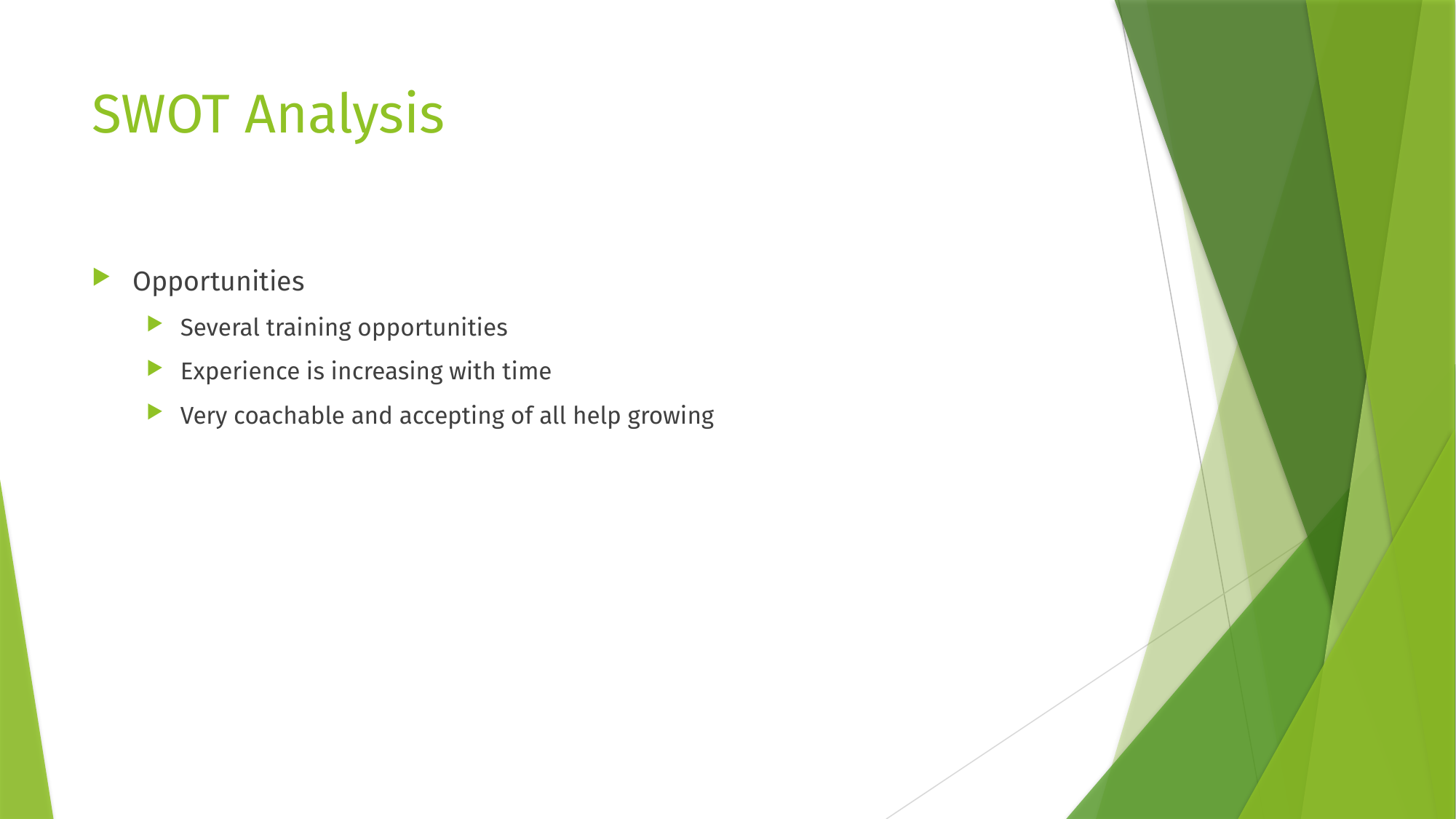

# SWOT Analysis
Opportunities
Several training opportunities
Experience is increasing with time
Very coachable and accepting of all help growing